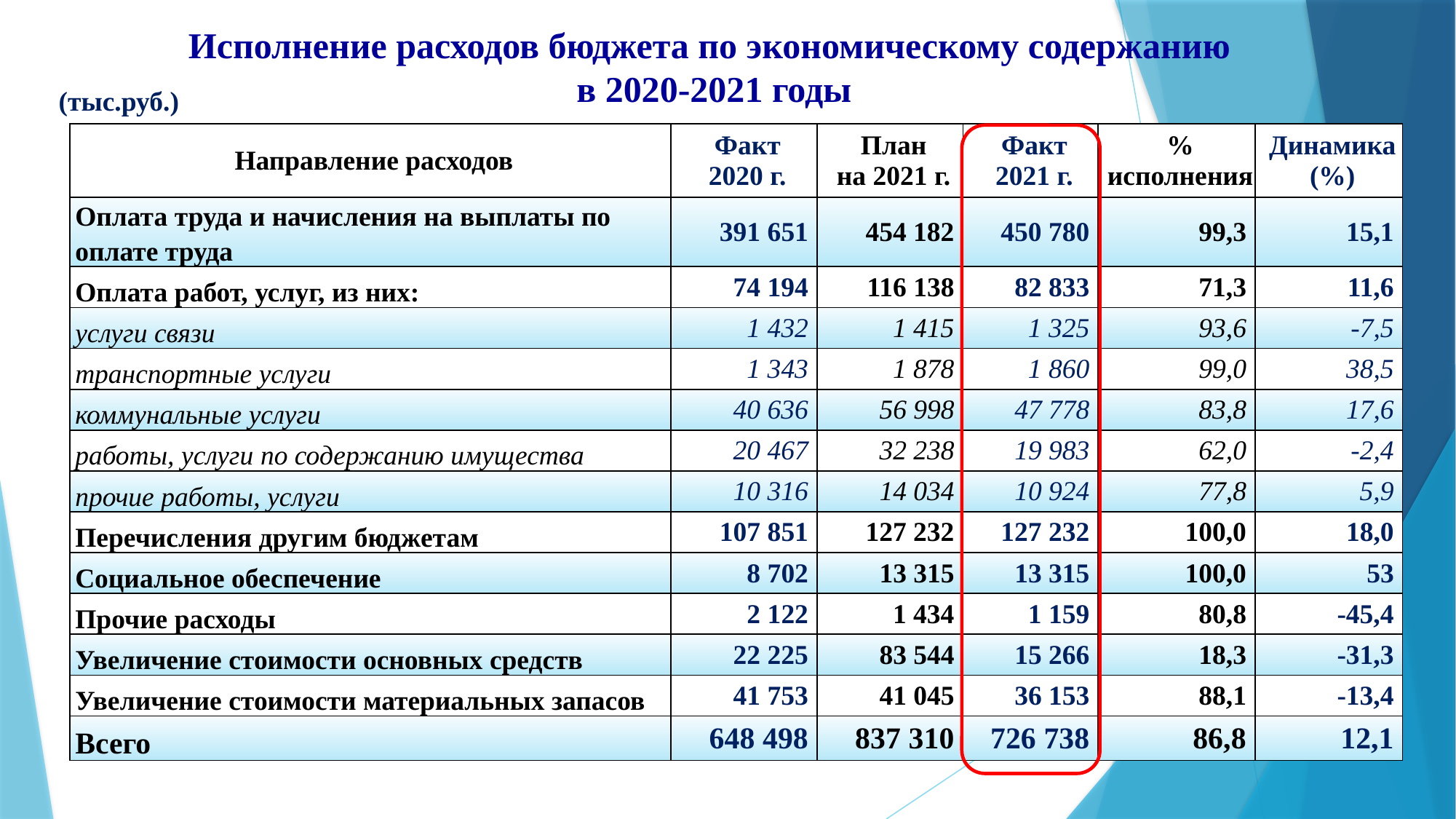

# Исполнение расходов бюджета по экономическому содержанию в 2020-2021 годы
(тыс.руб.)
| Направление расходов | Факт 2020 г. | План на 2021 г. | Факт 2021 г. | % исполнения | Динамика (%) |
| --- | --- | --- | --- | --- | --- |
| Оплата труда и начисления на выплаты по оплате труда | 391 651 | 454 182 | 450 780 | 99,3 | 15,1 |
| Оплата работ, услуг, из них: | 74 194 | 116 138 | 82 833 | 71,3 | 11,6 |
| услуги связи | 1 432 | 1 415 | 1 325 | 93,6 | -7,5 |
| транспортные услуги | 1 343 | 1 878 | 1 860 | 99,0 | 38,5 |
| коммунальные услуги | 40 636 | 56 998 | 47 778 | 83,8 | 17,6 |
| работы, услуги по содержанию имущества | 20 467 | 32 238 | 19 983 | 62,0 | -2,4 |
| прочие работы, услуги | 10 316 | 14 034 | 10 924 | 77,8 | 5,9 |
| Перечисления другим бюджетам | 107 851 | 127 232 | 127 232 | 100,0 | 18,0 |
| Социальное обеспечение | 8 702 | 13 315 | 13 315 | 100,0 | 53 |
| Прочие расходы | 2 122 | 1 434 | 1 159 | 80,8 | -45,4 |
| Увеличение стоимости основных средств | 22 225 | 83 544 | 15 266 | 18,3 | -31,3 |
| Увеличение стоимости материальных запасов | 41 753 | 41 045 | 36 153 | 88,1 | -13,4 |
| Всего | 648 498 | 837 310 | 726 738 | 86,8 | 12,1 |